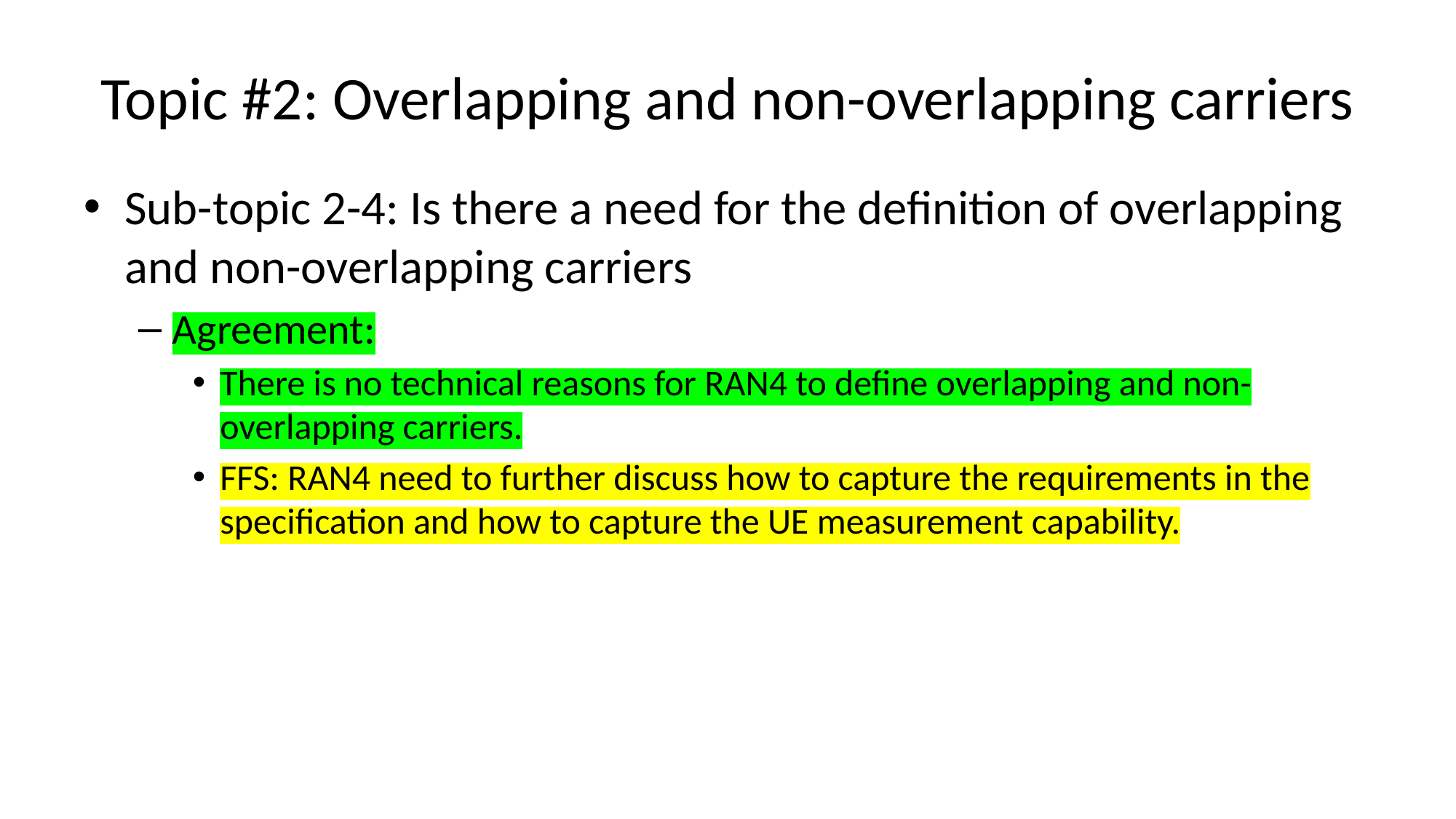

# Topic #2: Overlapping and non-overlapping carriers
Sub-topic 2-4: Is there a need for the definition of overlapping and non-overlapping carriers
Agreement:
There is no technical reasons for RAN4 to define overlapping and non-overlapping carriers.
FFS: RAN4 need to further discuss how to capture the requirements in the specification and how to capture the UE measurement capability.